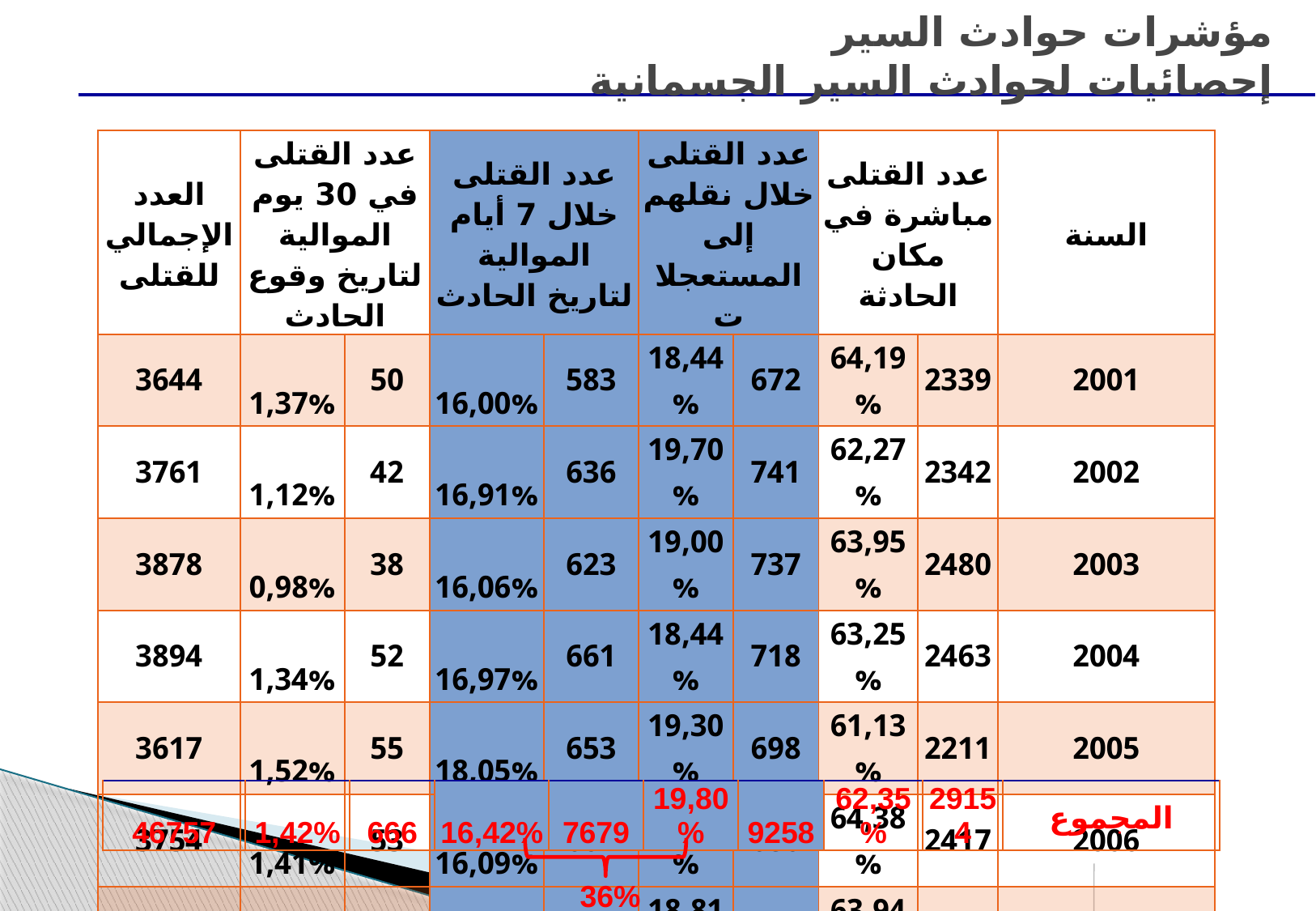

مؤشرات حوادث السير
إحصائيات لحوادث السير الجسمانية
| العدد الإجمالي للقتلى | عدد القتلى في 30 يوم الموالية لتاريخ وقوع الحادث |  | عدد القتلى خلال 7 أيام الموالية لتاريخ الحادث |  | عدد القتلى خلال نقلهم إلى المستعجلات |  | عدد القتلى مباشرة في مكان الحادثة |  | السنة |
| --- | --- | --- | --- | --- | --- | --- | --- | --- | --- |
| 3644 | 1,37% | 50 | 16,00% | 583 | 18,44% | 672 | 64,19% | 2339 | 2001 |
| 3761 | 1,12% | 42 | 16,91% | 636 | 19,70% | 741 | 62,27% | 2342 | 2002 |
| 3878 | 0,98% | 38 | 16,06% | 623 | 19,00% | 737 | 63,95% | 2480 | 2003 |
| 3894 | 1,34% | 52 | 16,97% | 661 | 18,44% | 718 | 63,25% | 2463 | 2004 |
| 3617 | 1,52% | 55 | 18,05% | 653 | 19,30% | 698 | 61,13% | 2211 | 2005 |
| 3754 | 1,41% | 53 | 16,09% | 604 | 18,11% | 680 | 64,38% | 2417 | 2006 |
| 3838 | 1,69% | 65 | 15,55% | 597 | 18,81% | 722 | 63,94% | 2454 | 2007 |
| 4162 | 1,37% | 57 | 16,19% | 674 | 18,07% | 752 | 64,37% | 2679 | 2008 |
| 4042 | 1,63% | 66 | 15,66% | 633 | 21,38% | 864 | 61,33% | 2479 | 2009 |
| 3778 | 1,27% | 48 | 14,45% | 546 | 21,73% | 821 | 62,55% | 2363 | 2010 |
| 4222 | 1,59% | 67 | 17,91% | 756 | 21,60% | 912 | 58,91% | 2487 | 2011 |
| 4167 | 1,75% | 73 | 17,11% | 713 | 22,58% | 941 | 58,56% | 2440 | 2012 |

| 46757 | 1,42% | 666 | 16,42% | 7679 | 19,80% | 9258 | 62,35% | 29154 | المجموع |
| --- | --- | --- | --- | --- | --- | --- | --- | --- | --- |
36%